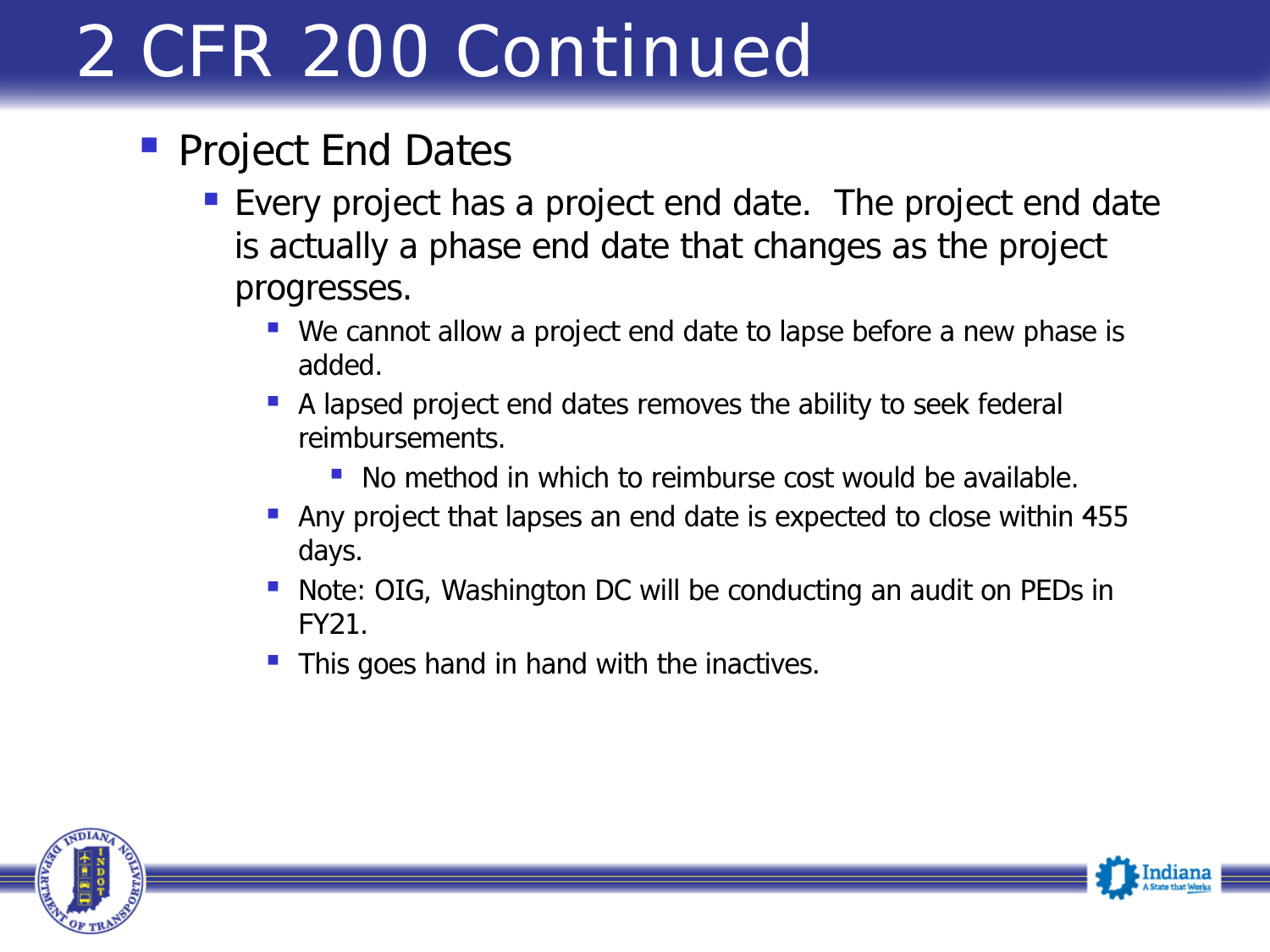

# 2 CFR 200 Continued
Project End Dates
Every project has a project end date.  The project end date is actually a phase end date that changes as the project progresses.
We cannot allow a project end date to lapse before a new phase is added.
A lapsed project end dates removes the ability to seek federal reimbursements.
No method in which to reimburse cost would be available.
Any project that lapses an end date is expected to close within 455 days.
Note: OIG, Washington DC will be conducting an audit on PEDs in FY21.
This goes hand in hand with the inactives.